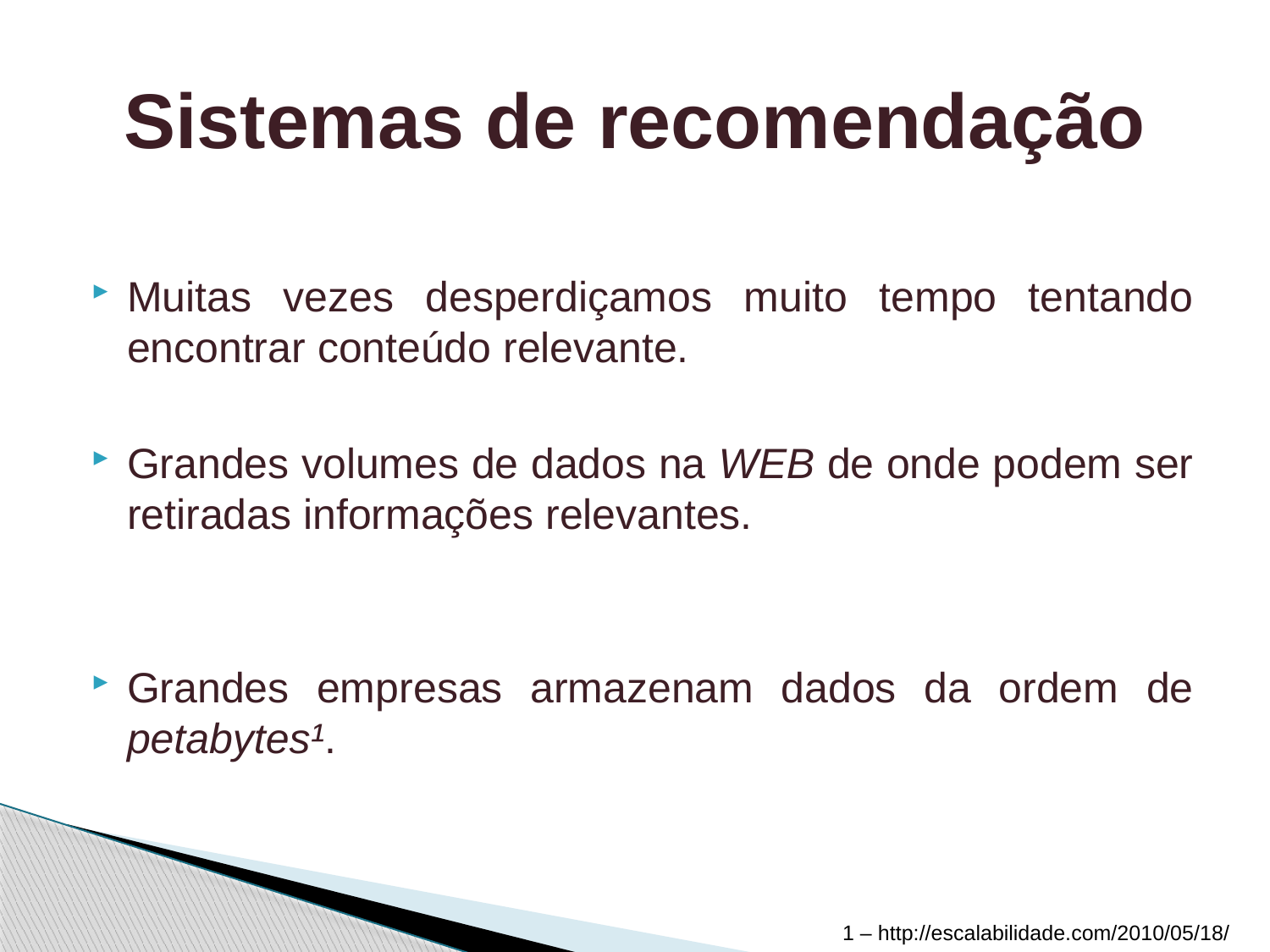

# Sistemas de recomendação

Muitas vezes desperdiçamos muito tempo tentando encontrar conteúdo relevante.

Grandes volumes de dados na WEB de onde podem ser retiradas informações relevantes.

Grandes empresas armazenam dados da ordem de petabytes¹.

1 – http://escalabilidade.com/2010/05/18/